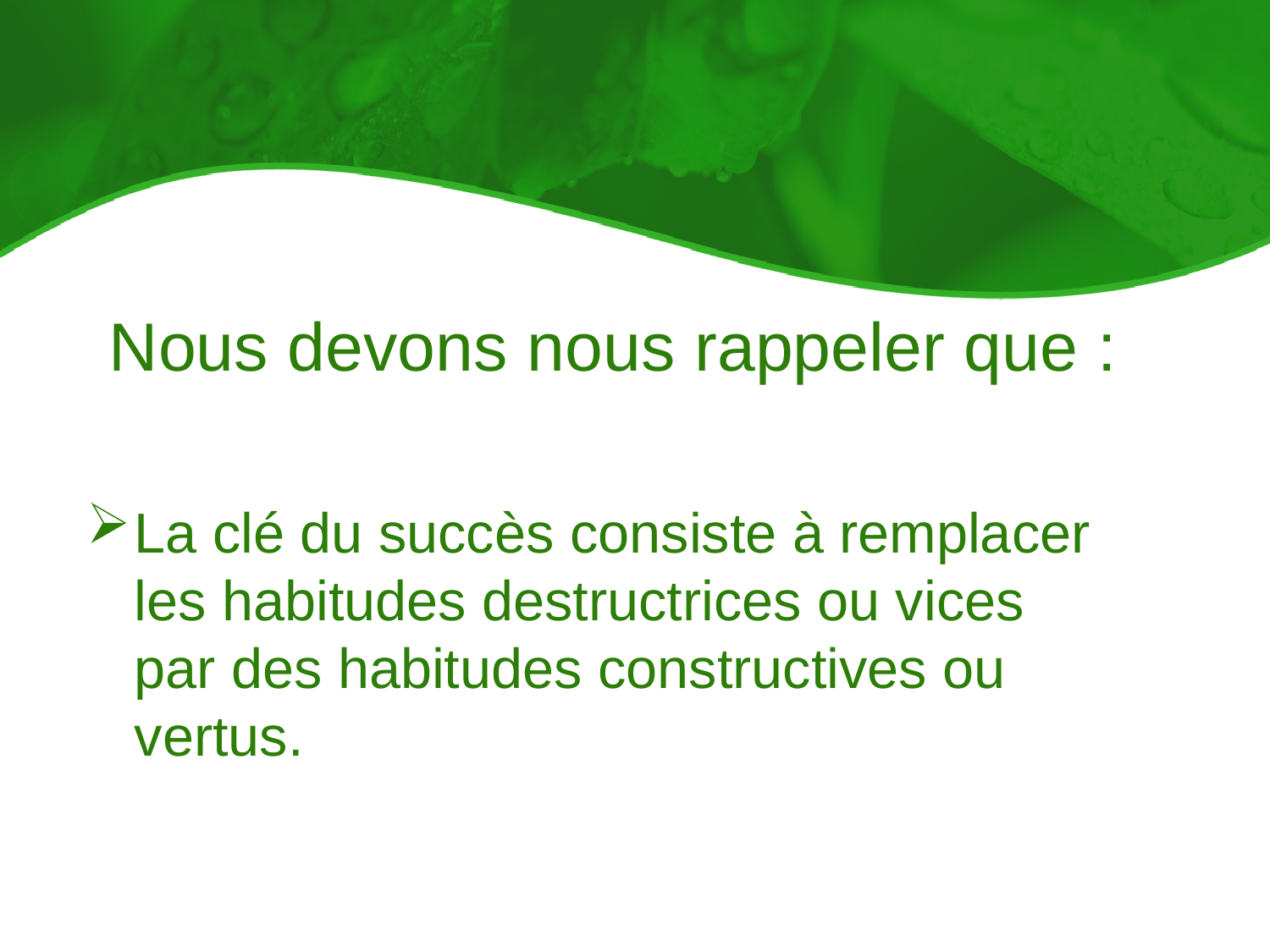

# Nous devons nous rappeler que :
La clé du succès consiste à remplacer les habitudes destructrices ou vices par des habitudes constructives ou vertus.